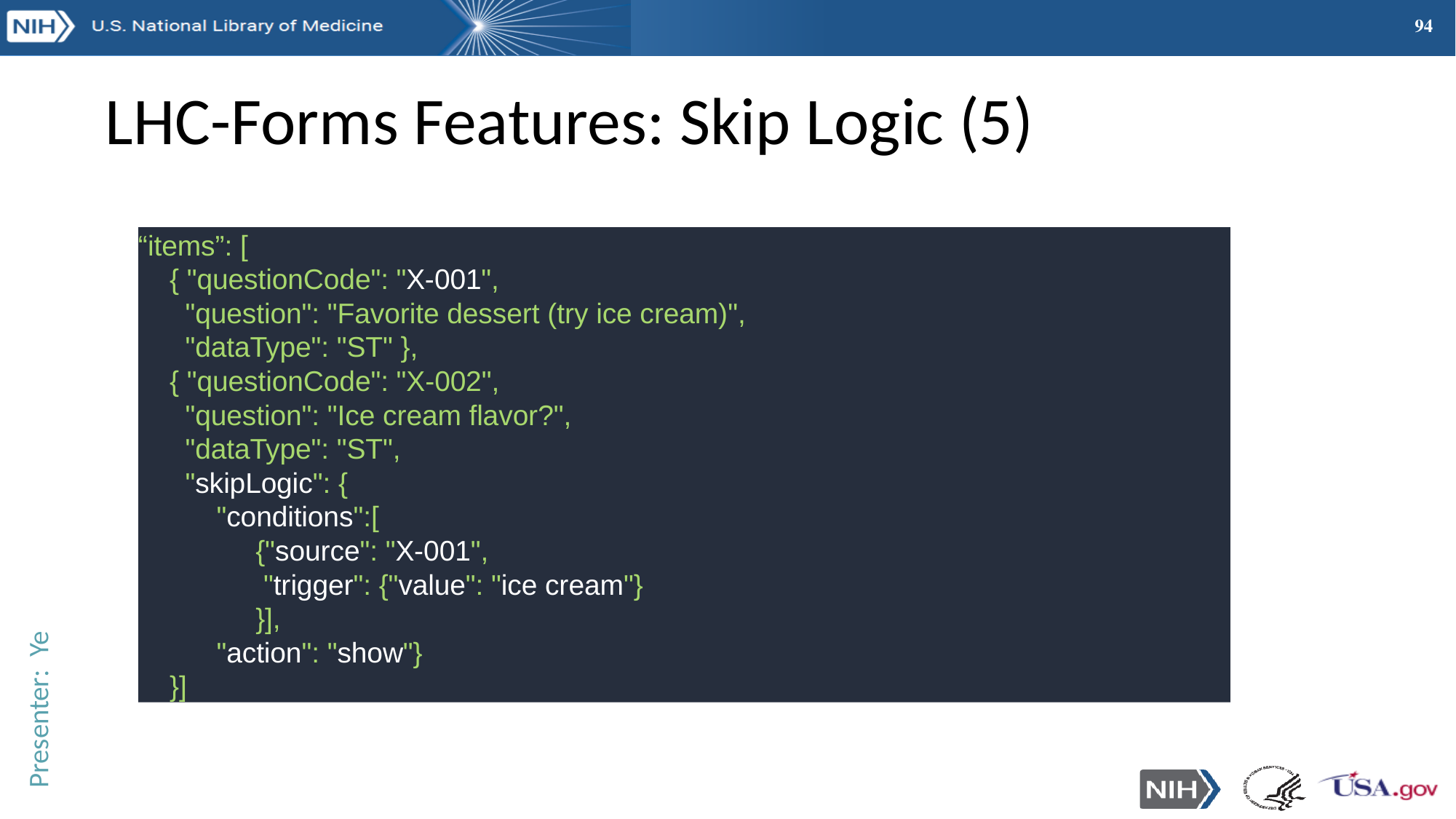

# LHC-Forms Features: Skip Logic (5)
“items”: [
    { "questionCode": "X-001",
      "question": "Favorite dessert (try ice cream)",
      "dataType": "ST" },
    { "questionCode": "X-002",
      "question": "Ice cream flavor?",
      "dataType": "ST",
      "skipLogic": {
          "conditions":[
               {"source": "X-001",
                "trigger": {"value": "ice cream"}
               }],
          "action": "show"}
    }]
Presenter:  Ye